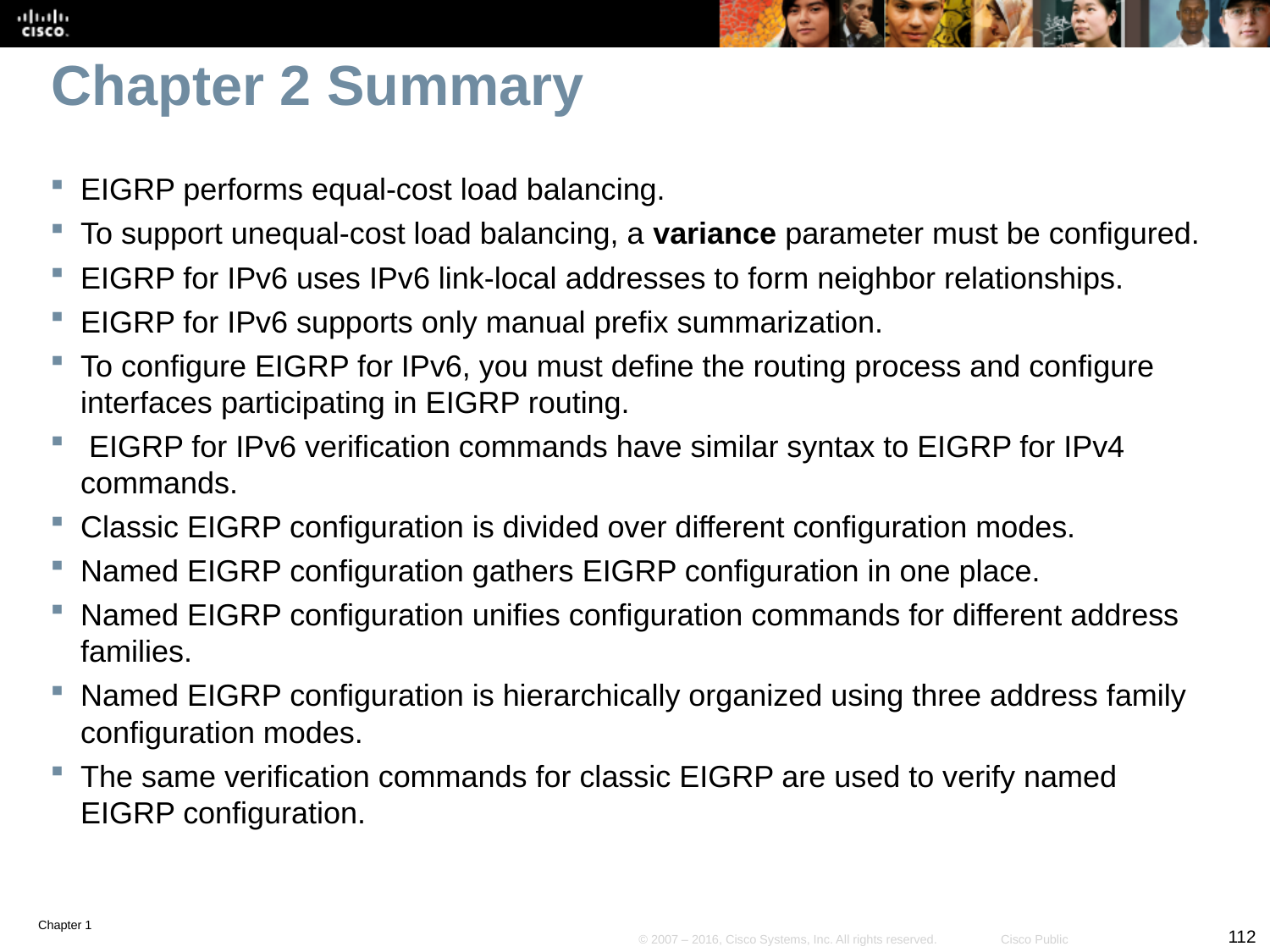

# Chapter 2 Summary
EIGRP performs equal-cost load balancing.
To support unequal-cost load balancing, a variance parameter must be configured.
EIGRP for IPv6 uses IPv6 link-local addresses to form neighbor relationships.
EIGRP for IPv6 supports only manual prefix summarization.
To configure EIGRP for IPv6, you must define the routing process and configure interfaces participating in EIGRP routing.
 EIGRP for IPv6 verification commands have similar syntax to EIGRP for IPv4 commands.
Classic EIGRP configuration is divided over different configuration modes.
Named EIGRP configuration gathers EIGRP configuration in one place.
Named EIGRP configuration unifies configuration commands for different address families.
Named EIGRP configuration is hierarchically organized using three address family configuration modes.
The same verification commands for classic EIGRP are used to verify named EIGRP configuration.